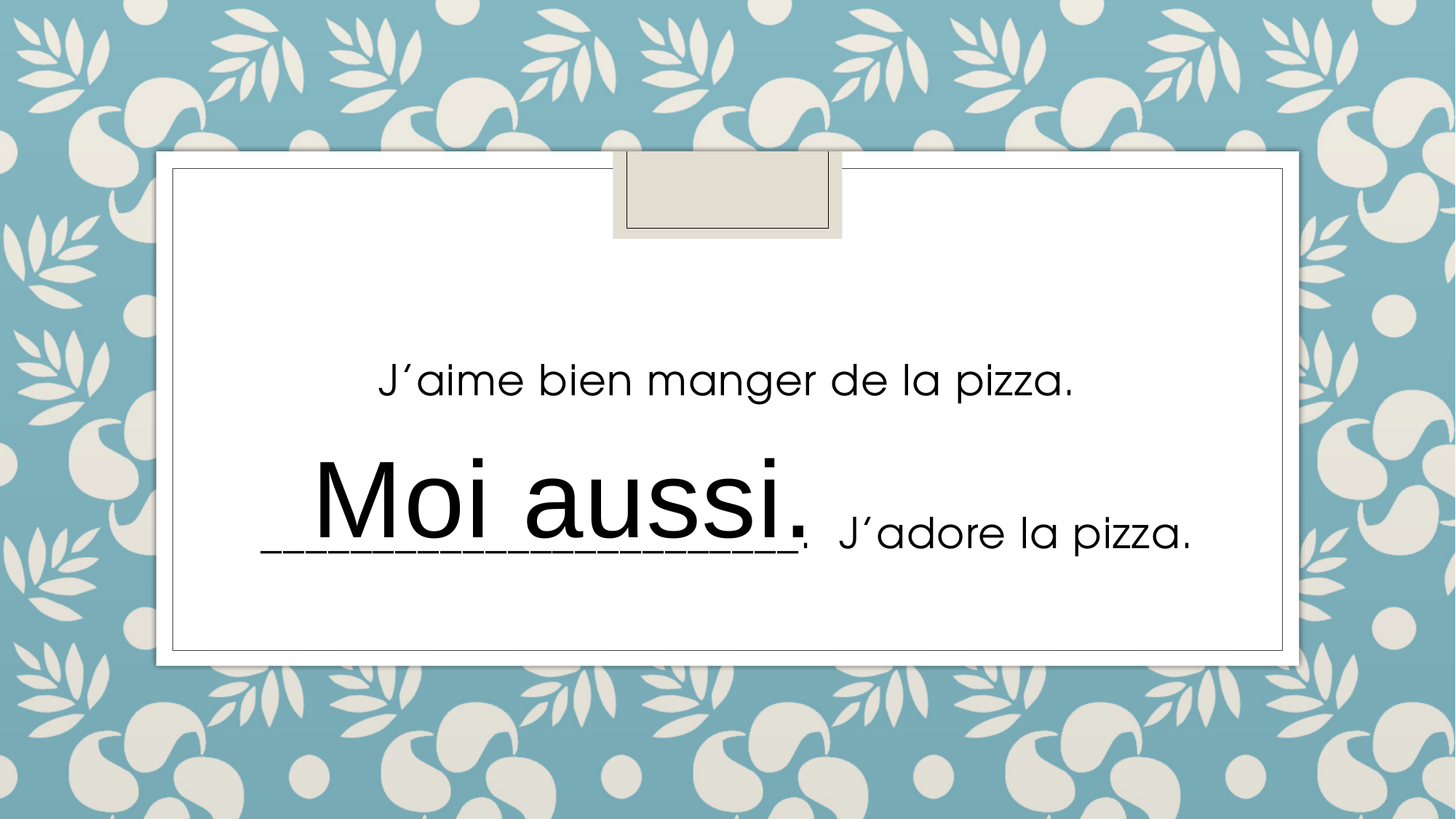

J’aime bien manger de la pizza.

________________________.  J’adore la pizza.
Moi aussi.